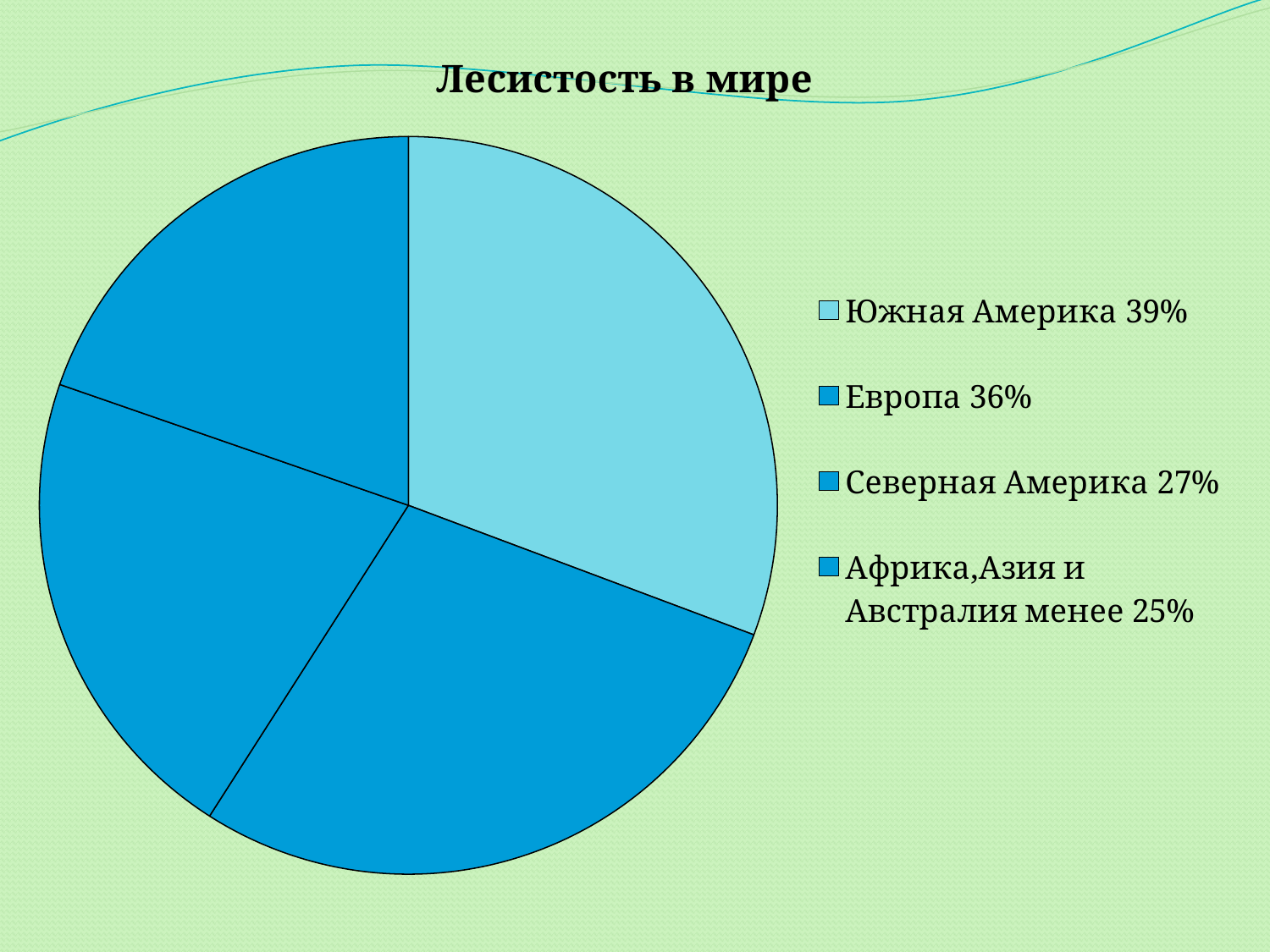

### Chart: Лесистость в мире

| Category | Лесистость в мире |
|---|---|
| Южная Америка 39% | 0.39 |
| Европа 36% | 0.36 |
| Северная Америка 27% | 0.27 |
| Африка,Азия и Австралия менее 25% | 0.25 |